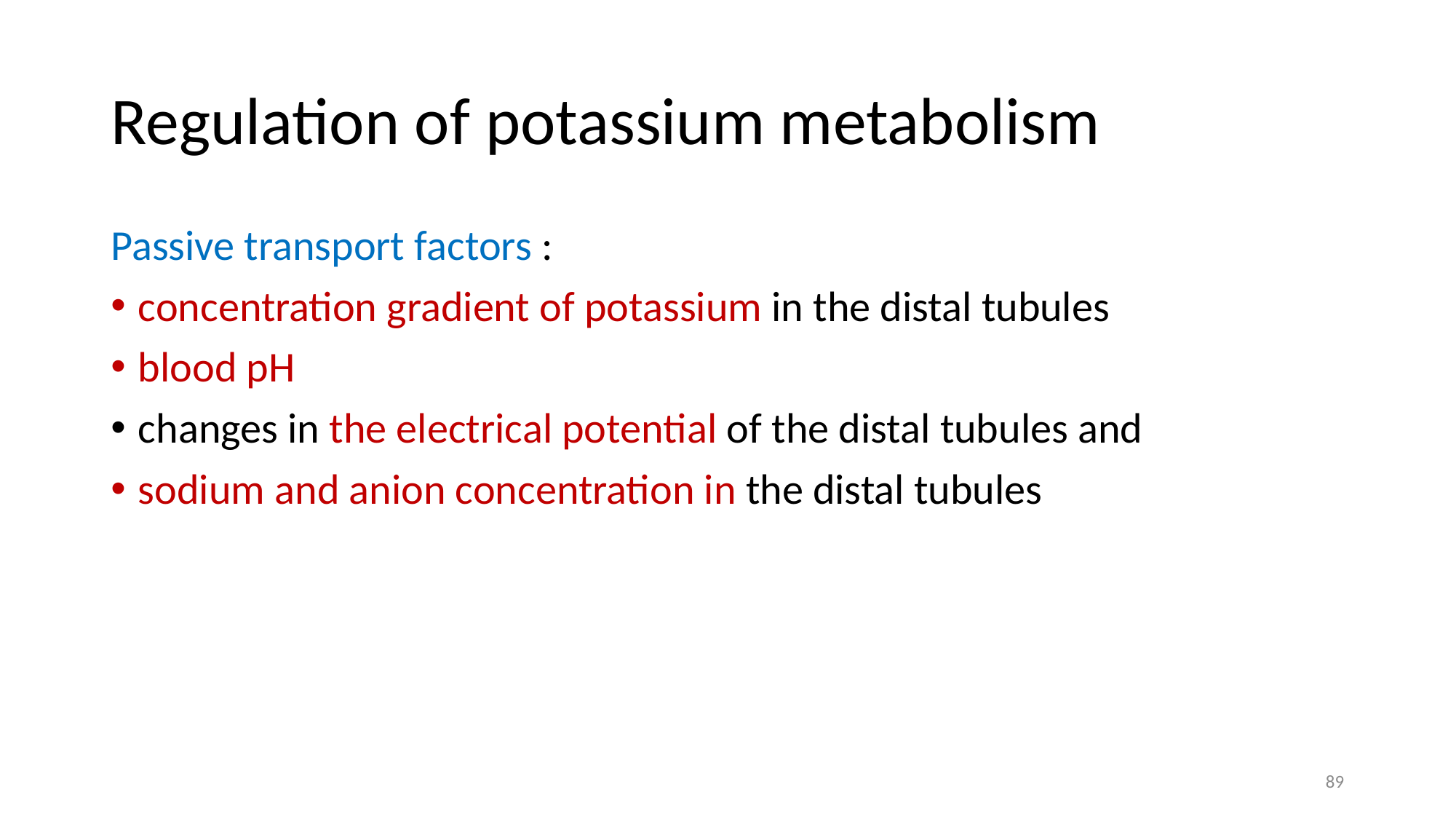

# Regulation of potassium metabolism
Passive transport factors :
concentration gradient of potassium in the distal tubules
blood pH
changes in the electrical potential of the distal tubules and
sodium and anion concentration in the distal tubules
89